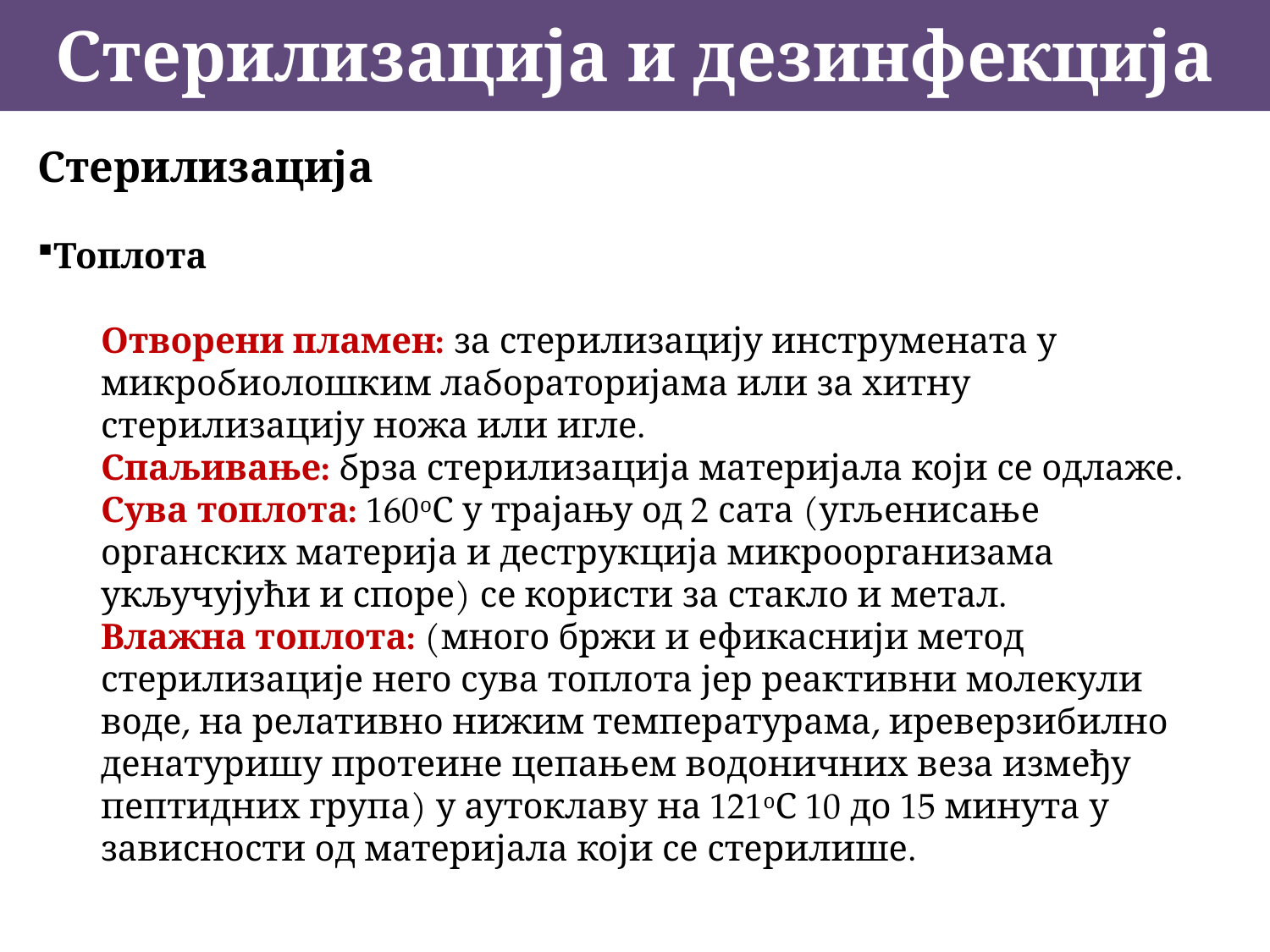

Стерилизација и дезинфекција
Стерилизација

Топлота

Отворени пламен: за стерилизацију инструмената у микробиолошким лабораторијама или за хитну стерилизацију ножа или игле.
Спаљивање: брза стерилизација материјала који се одлаже.
Сува топлота: 160оС у трајању од 2 сата (угљенисање органских материја и деструкција микроорганизама укључујући и споре) се користи за стакло и метал.
Влажна топлота: (много бржи и ефикаснији метод стерилизације него сува топлота јер реактивни молекули воде, на релативно нижим температурама, иреверзибилно денатуришу протеине цепањем водоничних веза између пептидних група) у аутоклаву на 121оС 10 до 15 минута у зависности од материјала који се стерилише.